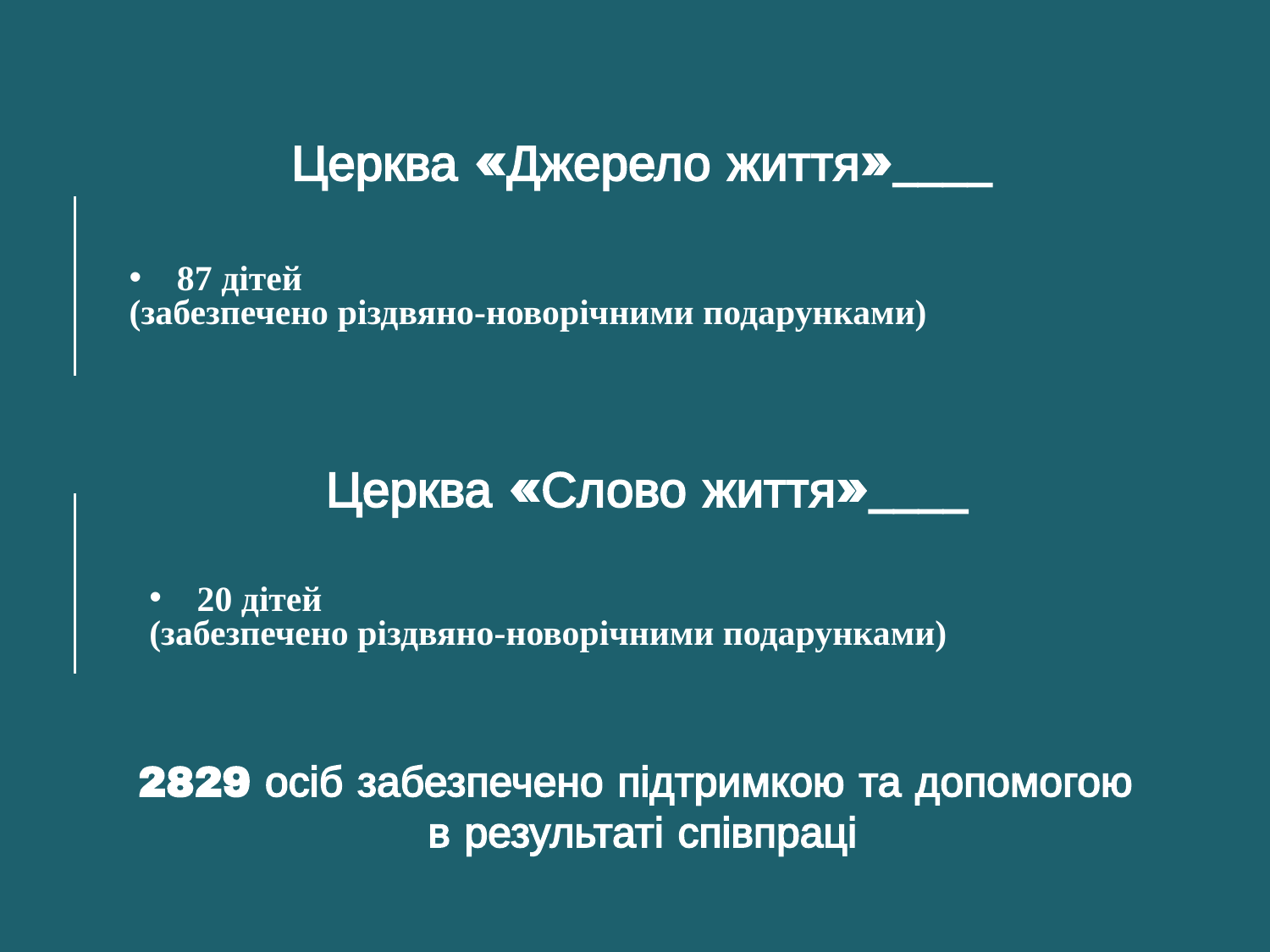

Церква «Джерело життя»____
87 дітей
(забезпечено різдвяно-новорічними подарунками)
Церква «Слово життя»____
20 дітей
(забезпечено різдвяно-новорічними подарунками)
2829 осіб забезпечено підтримкою та допомогою
 в результаті співпраці